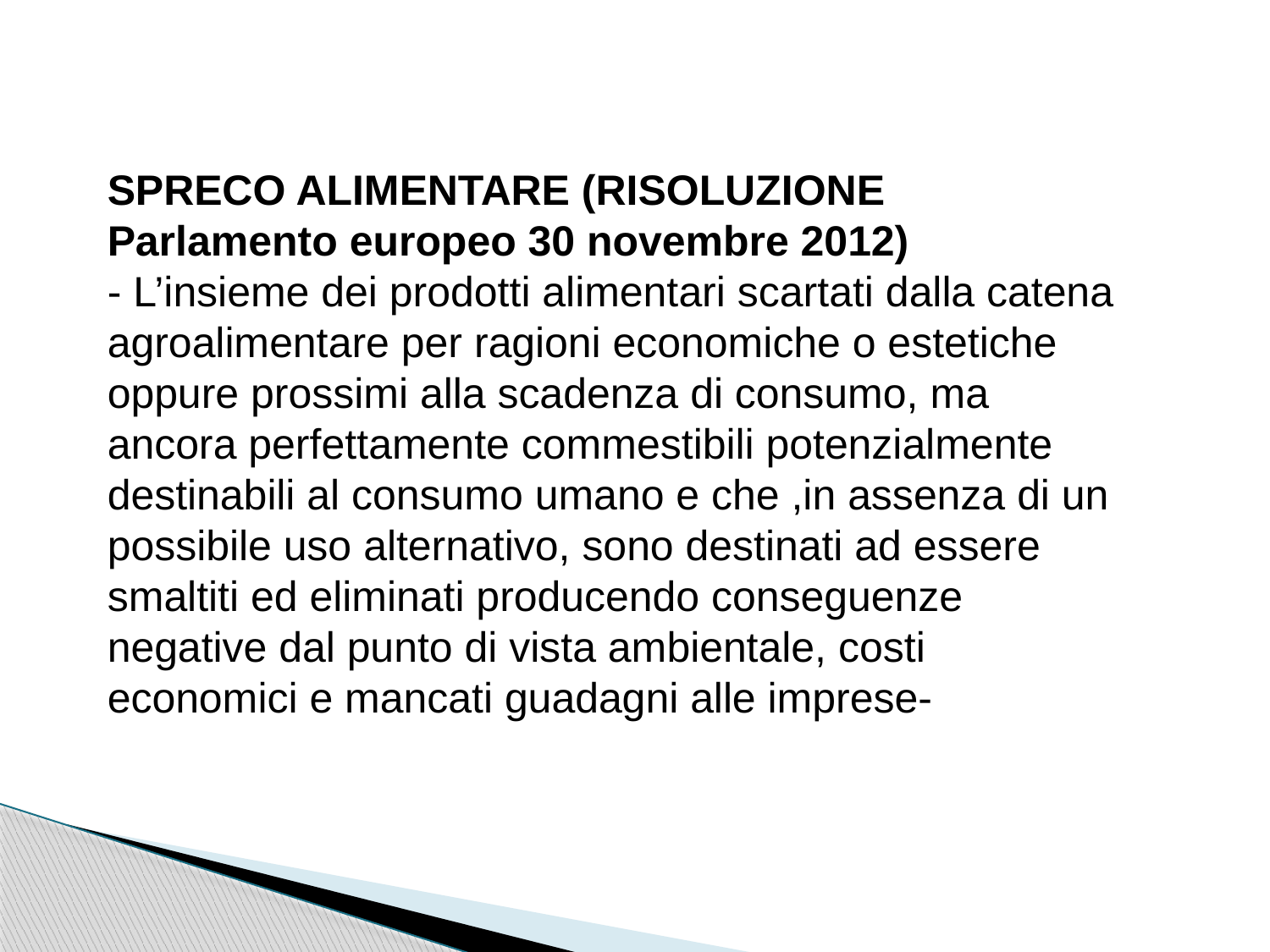

SPRECO ALIMENTARE (RISOLUZIONE Parlamento europeo 30 novembre 2012)
- L’insieme dei prodotti alimentari scartati dalla catena agroalimentare per ragioni economiche o estetiche oppure prossimi alla scadenza di consumo, ma ancora perfettamente commestibili potenzialmente destinabili al consumo umano e che ,in assenza di un possibile uso alternativo, sono destinati ad essere smaltiti ed eliminati producendo conseguenze negative dal punto di vista ambientale, costi economici e mancati guadagni alle imprese-